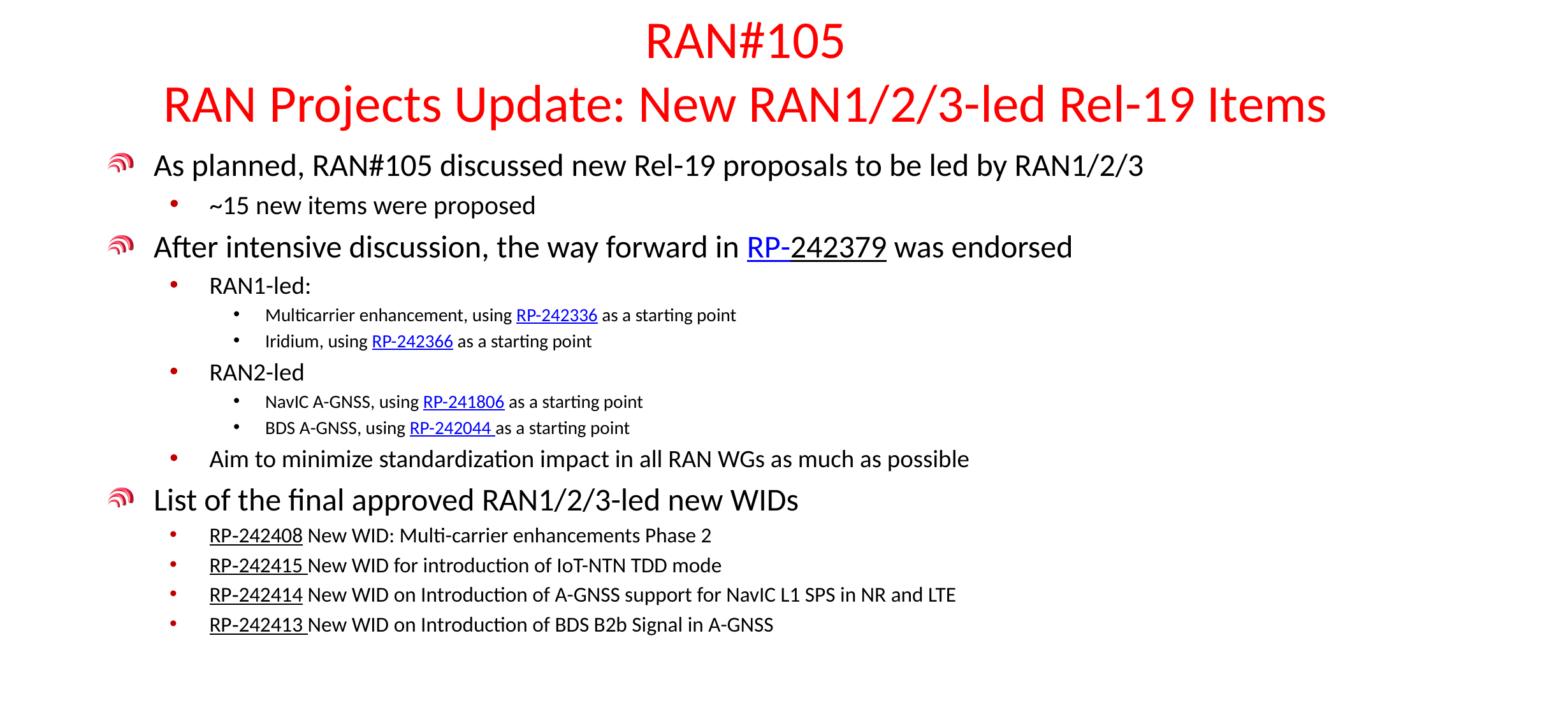

# RAN#105 RAN Projects Update: New RAN1/2/3-led Rel-19 Items
As planned, RAN#105 discussed new Rel-19 proposals to be led by RAN1/2/3
~15 new items were proposed
After intensive discussion, the way forward in RP-242379 was endorsed
RAN1-led:
Multicarrier enhancement, using RP-242336 as a starting point
Iridium, using RP-242366 as a starting point
RAN2-led
NavIC A-GNSS, using RP-241806 as a starting point
BDS A-GNSS, using RP-242044 as a starting point
Aim to minimize standardization impact in all RAN WGs as much as possible
List of the final approved RAN1/2/3-led new WIDs
RP‑242408 New WID: Multi-carrier enhancements Phase 2
RP‑242415 New WID for introduction of IoT-NTN TDD mode
RP‑242414 New WID on Introduction of A-GNSS support for NavIC L1 SPS in NR and LTE
RP‑242413 New WID on Introduction of BDS B2b Signal in A-GNSS